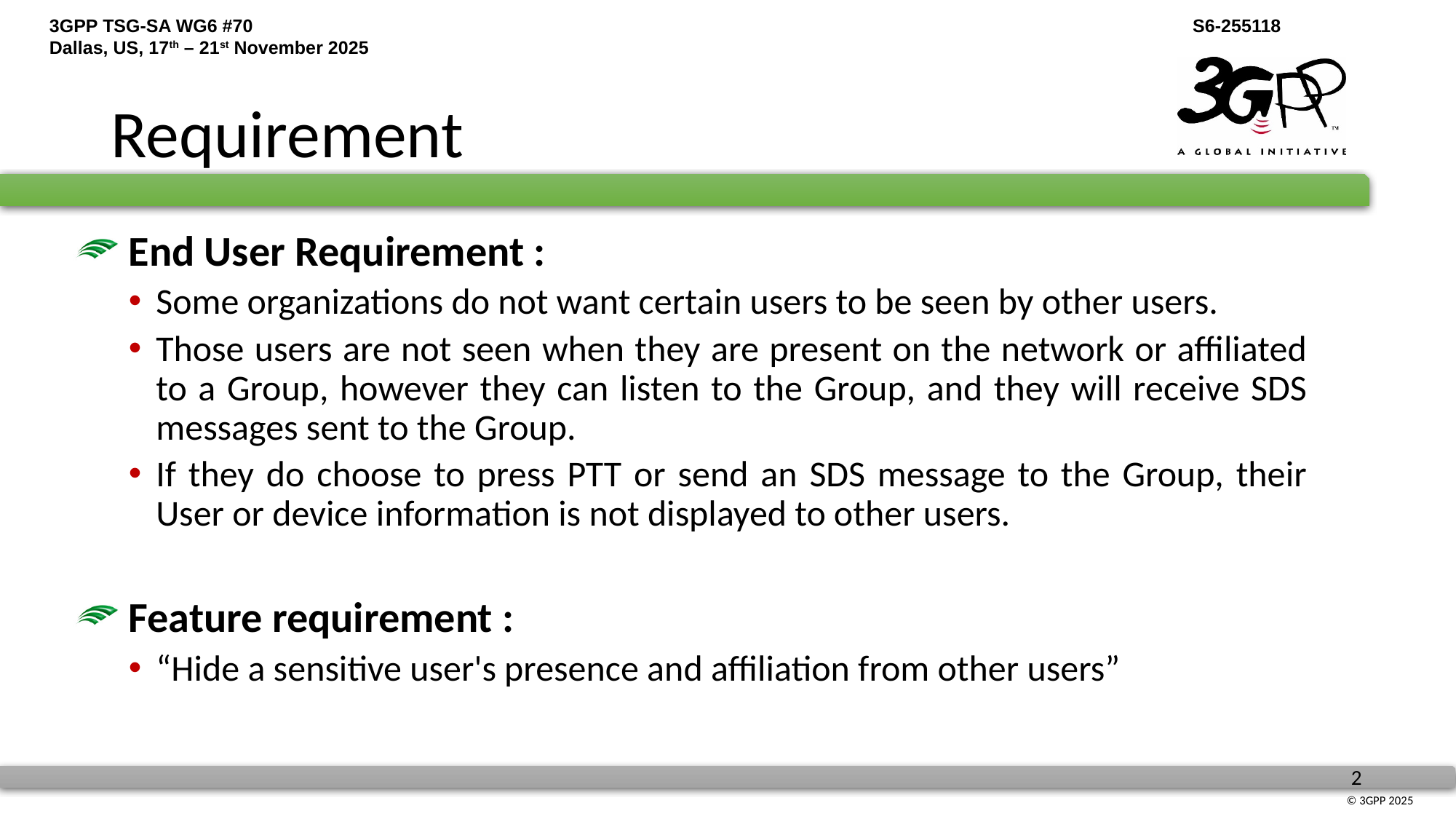

# Requirement
 End User Requirement :
Some organizations do not want certain users to be seen by other users.
Those users are not seen when they are present on the network or affiliated to a Group, however they can listen to the Group, and they will receive SDS messages sent to the Group.
If they do choose to press PTT or send an SDS message to the Group, their User or device information is not displayed to other users.

 Feature requirement :
“Hide a sensitive user's presence and affiliation from other users”